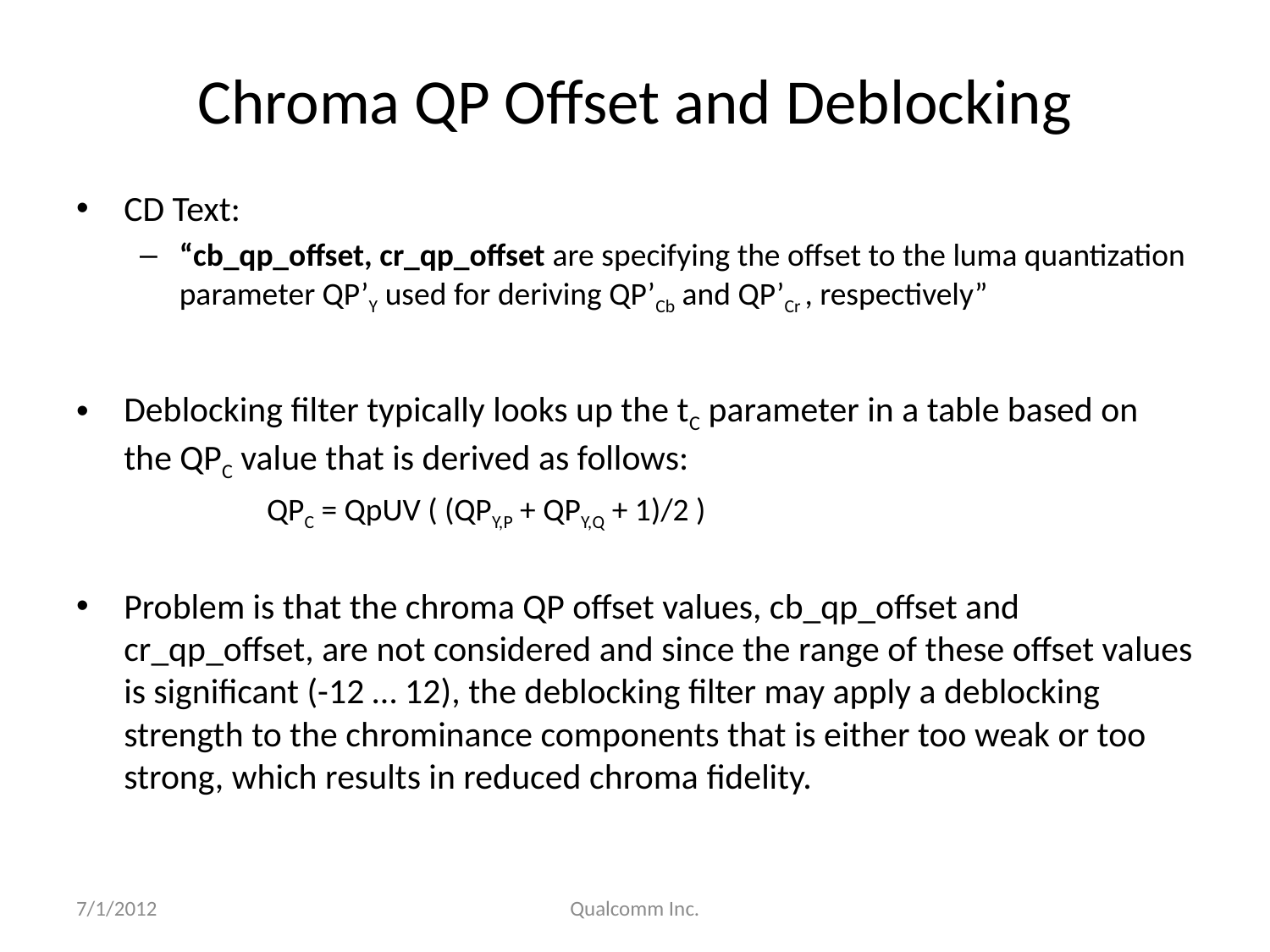

# Chroma QP Offset and Deblocking
CD Text:
“cb_qp_offset, cr_qp_offset are specifying the offset to the luma quantization parameter QP’Y used for deriving QP’Cb and QP’Cr , respectively”

Deblocking filter typically looks up the tC parameter in a table based on the QPC value that is derived as follows:
	QPC = QpUV ( (QPY,P + QPY,Q + 1)/2 )

Problem is that the chroma QP offset values, cb_qp_offset and cr_qp_offset, are not considered and since the range of these offset values is significant (-12 … 12), the deblocking filter may apply a deblocking strength to the chrominance components that is either too weak or too strong, which results in reduced chroma fidelity.

7/1/2012
Qualcomm Inc.